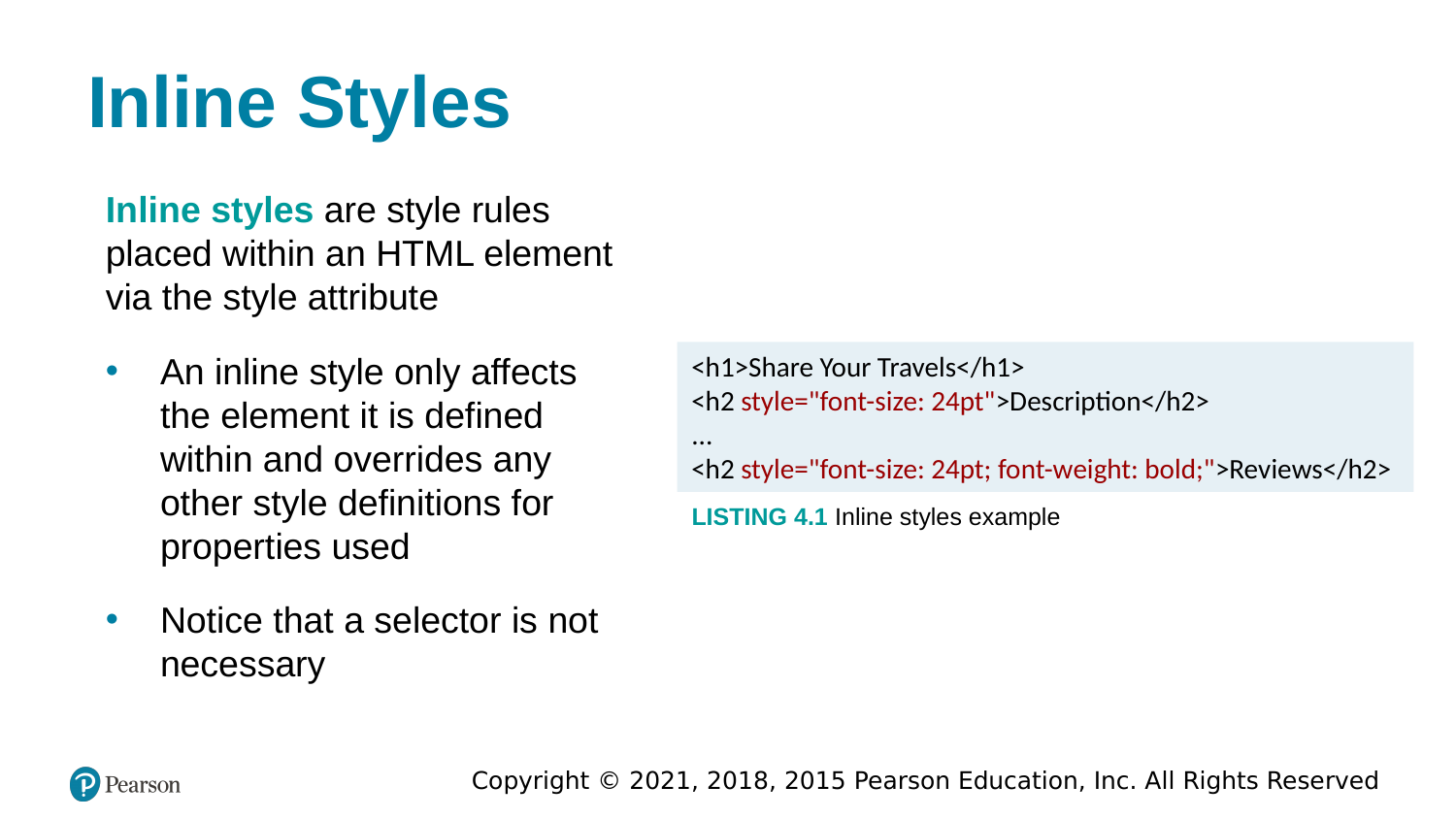

# Inline Styles
Inline styles are style rules placed within an HTML element via the style attribute
An inline style only affects the element it is defined within and overrides any other style definitions for properties used
Notice that a selector is not necessary
<h1>Share Your Travels</h1>
<h2 style="font-size: 24pt">Description</h2>
...
<h2 style="font-size: 24pt; font-weight: bold;">Reviews</h2>
LISTING 4.1 Inline styles example